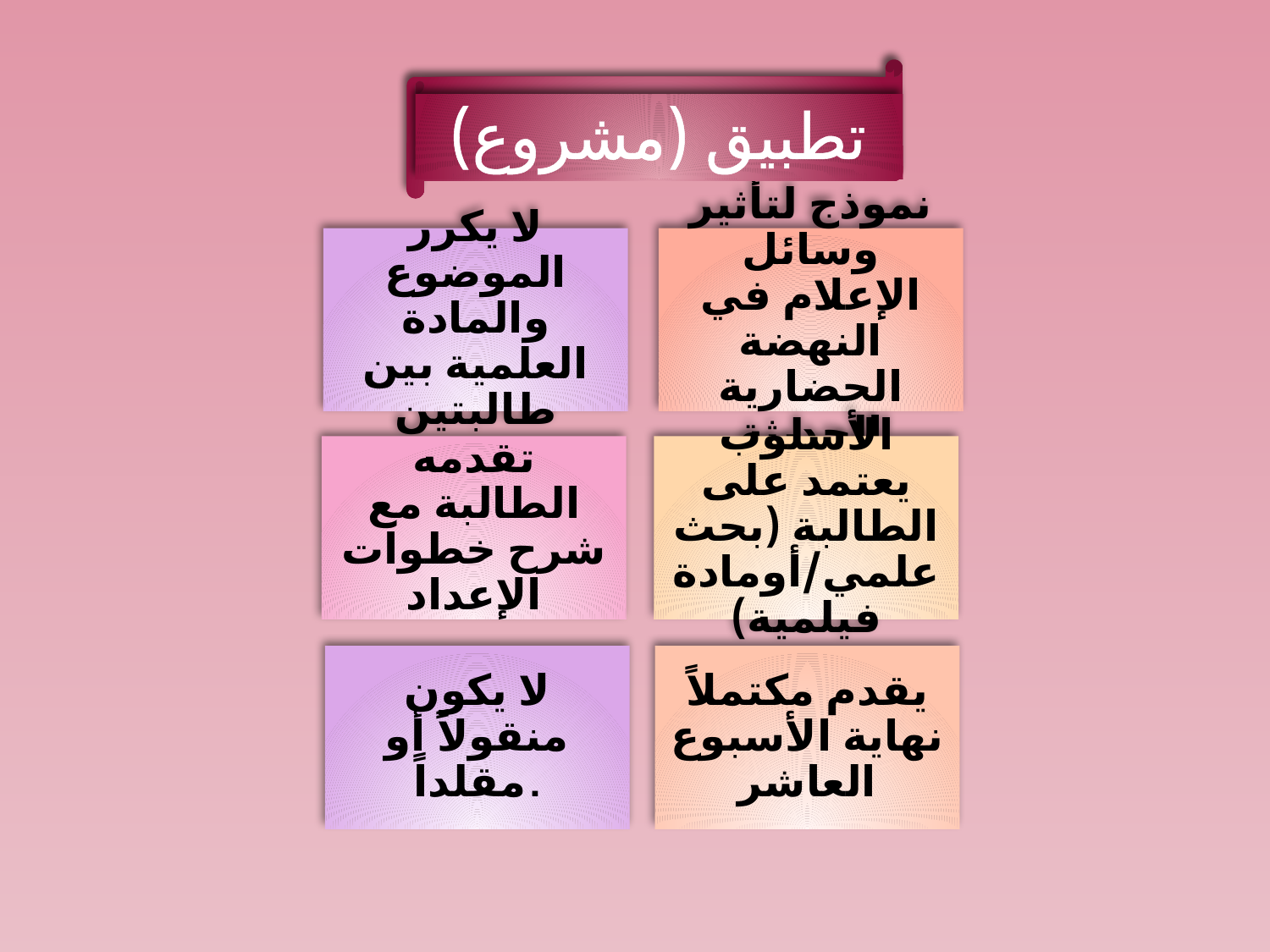

تطبيق (مشروع)
لا يكرر الموضوع والمادة العلمية بين طالبتين
نموذج لتأثير وسائل الإعلام في النهضة الحضارية الحديثة
الأسلوب يعتمد على الطالبة (بحث علمي/أومادة فيلمية)
تقدمه الطالبة مع شرح خطوات الإعداد
يقدم مكتملاً نهاية الأسبوع العاشر
لا يكون منقولاً أو مقلداً.